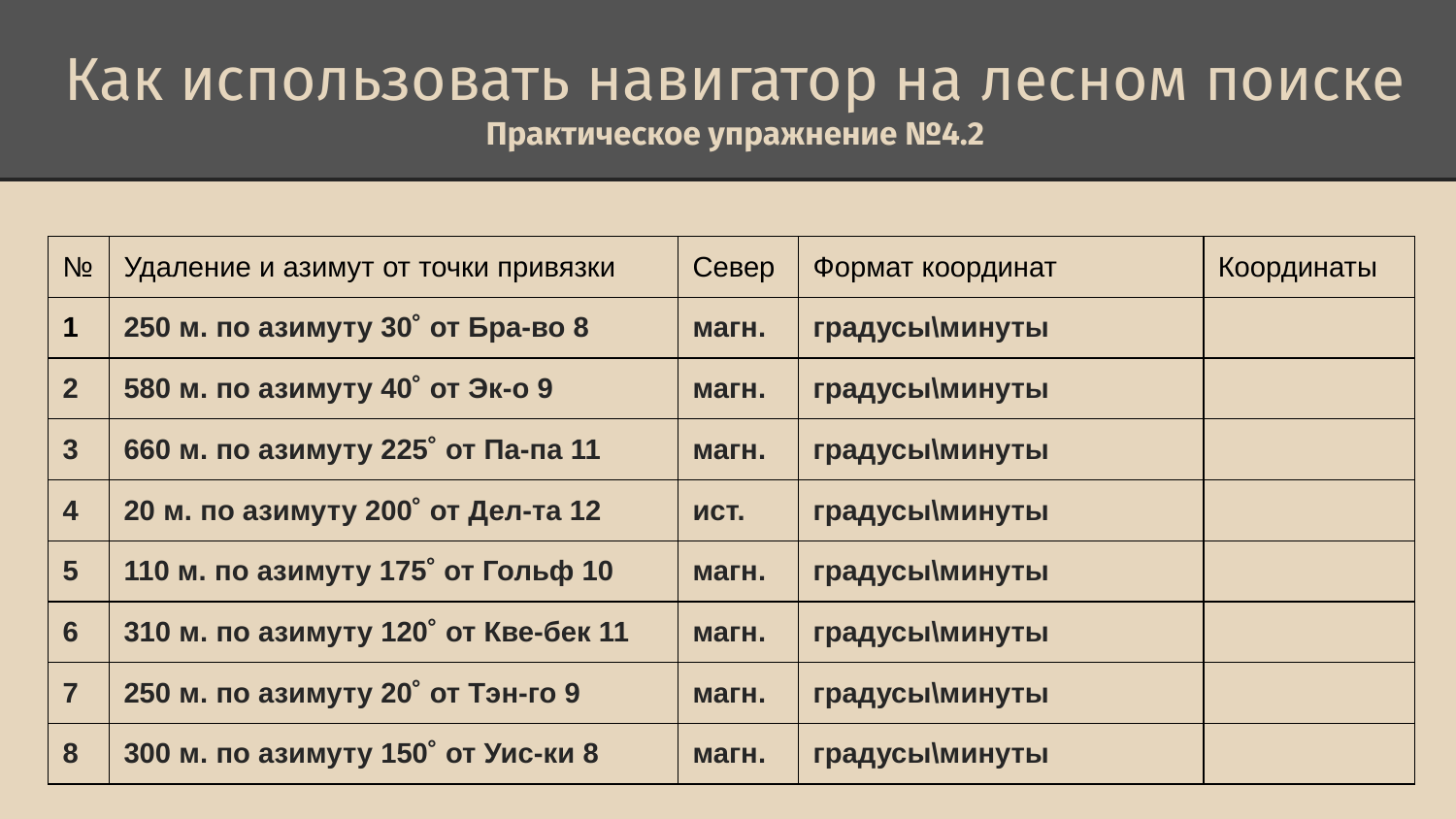

# Как использовать навигатор на лесном поиске
Практическое упражнение №4.2
| № | Удаление и азимут от точки привязки | Север | Формат координат | Координаты |
| --- | --- | --- | --- | --- |
| 1 | 250 м. по азимуту 30˚ от Бра-во 8 | магн. | градусы\минуты |  |
| 2 | 580 м. по азимуту 40˚ от Эк-о 9 | магн. | градусы\минуты |  |
| 3 | 660 м. по азимуту 225˚ от Па-па 11 | магн. | градусы\минуты |  |
| 4 | 20 м. по азимуту 200˚ от Дел-та 12 | ист. | градусы\минуты |  |
| 5 | 110 м. по азимуту 175˚ от Гольф 10 | магн. | градусы\минуты |  |
| 6 | 310 м. по азимуту 120˚ от Кве-бек 11 | магн. | градусы\минуты |  |
| 7 | 250 м. по азимуту 20˚ от Тэн-го 9 | магн. | градусы\минуты |  |
| 8 | 300 м. по азимуту 150˚ от Уис-ки 8 | магн. | градусы\минуты |  |